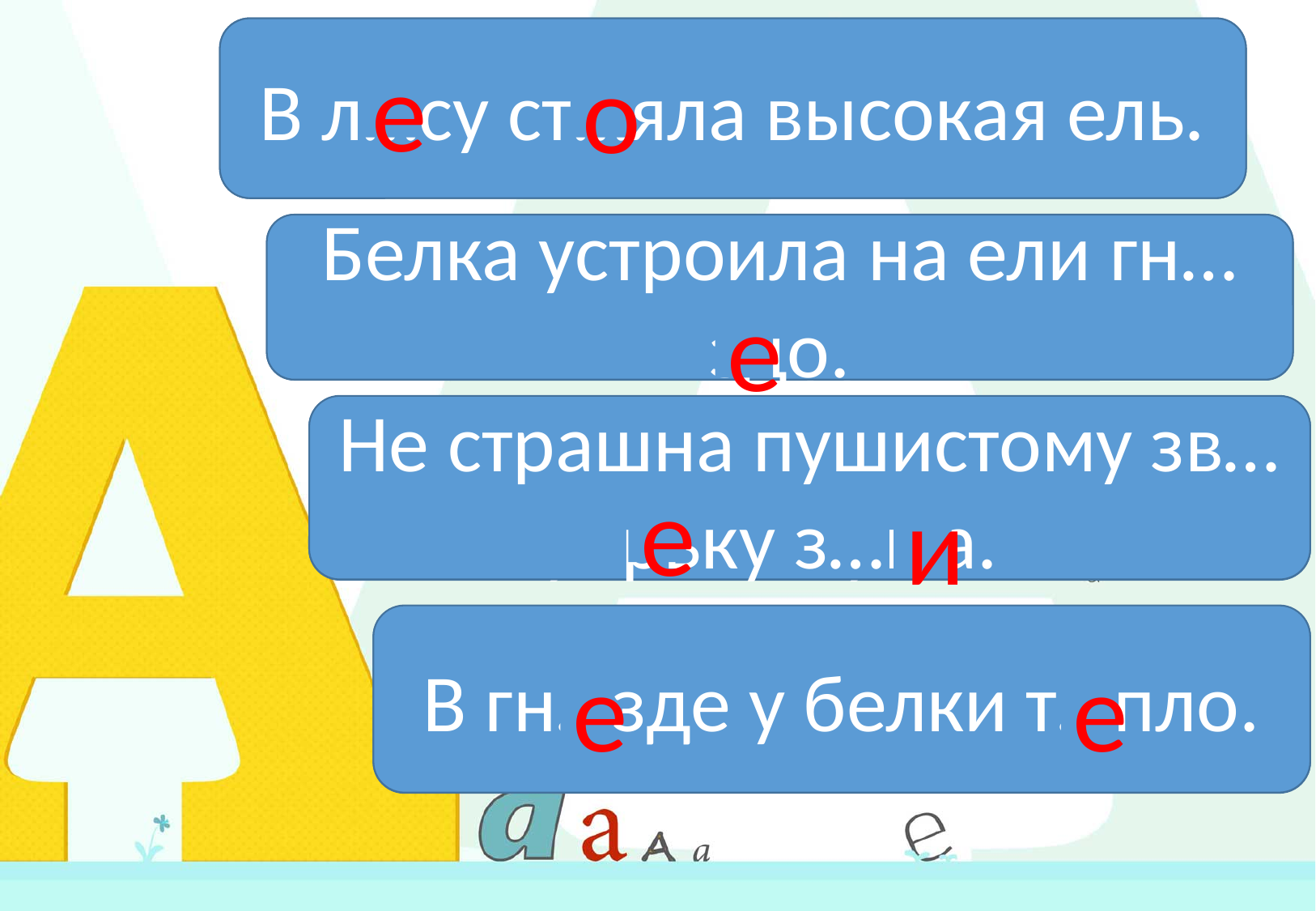

В л…су ст…яла высокая ель.
В, л…су, ст…яла, ель, высокая.
е
о
Белка устроила на ели гн…здо.
 устроила, на, Белка, ели, гн…здо.
е
Не страшна пушистому зв…рьку з…ма.
Не, страшна, зв…рьку, пушистому, з…ма.
е
и
В гн…зде у белки т…пло.
В,  белки, у, гн…зде, т…пло.
е
е